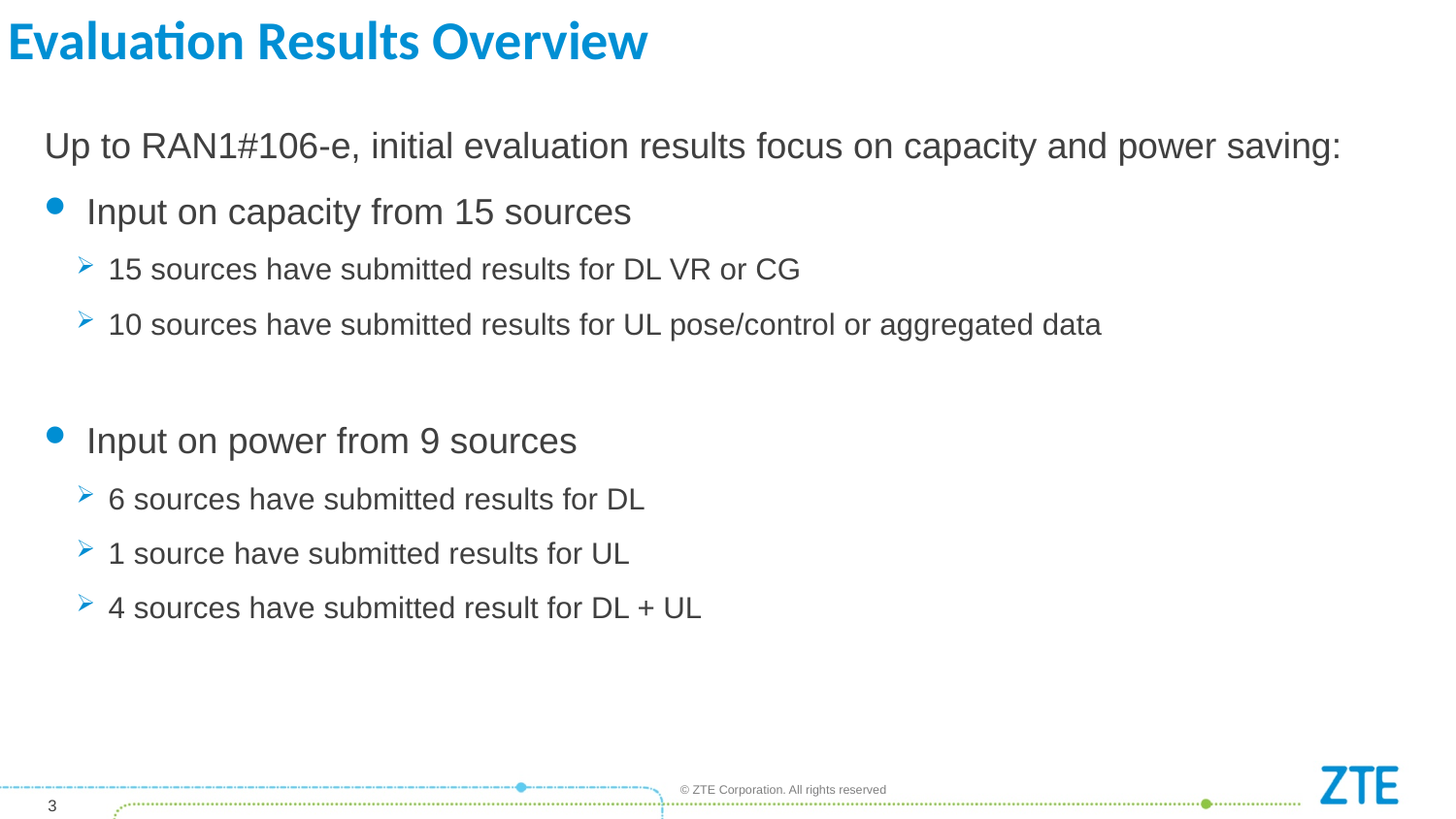

# Evaluation Results Overview
Up to RAN1#106-e, initial evaluation results focus on capacity and power saving:
 Input on capacity from 15 sources
15 sources have submitted results for DL VR or CG
10 sources have submitted results for UL pose/control or aggregated data

 Input on power from 9 sources
6 sources have submitted results for DL
1 source have submitted results for UL
4 sources have submitted result for DL + UL